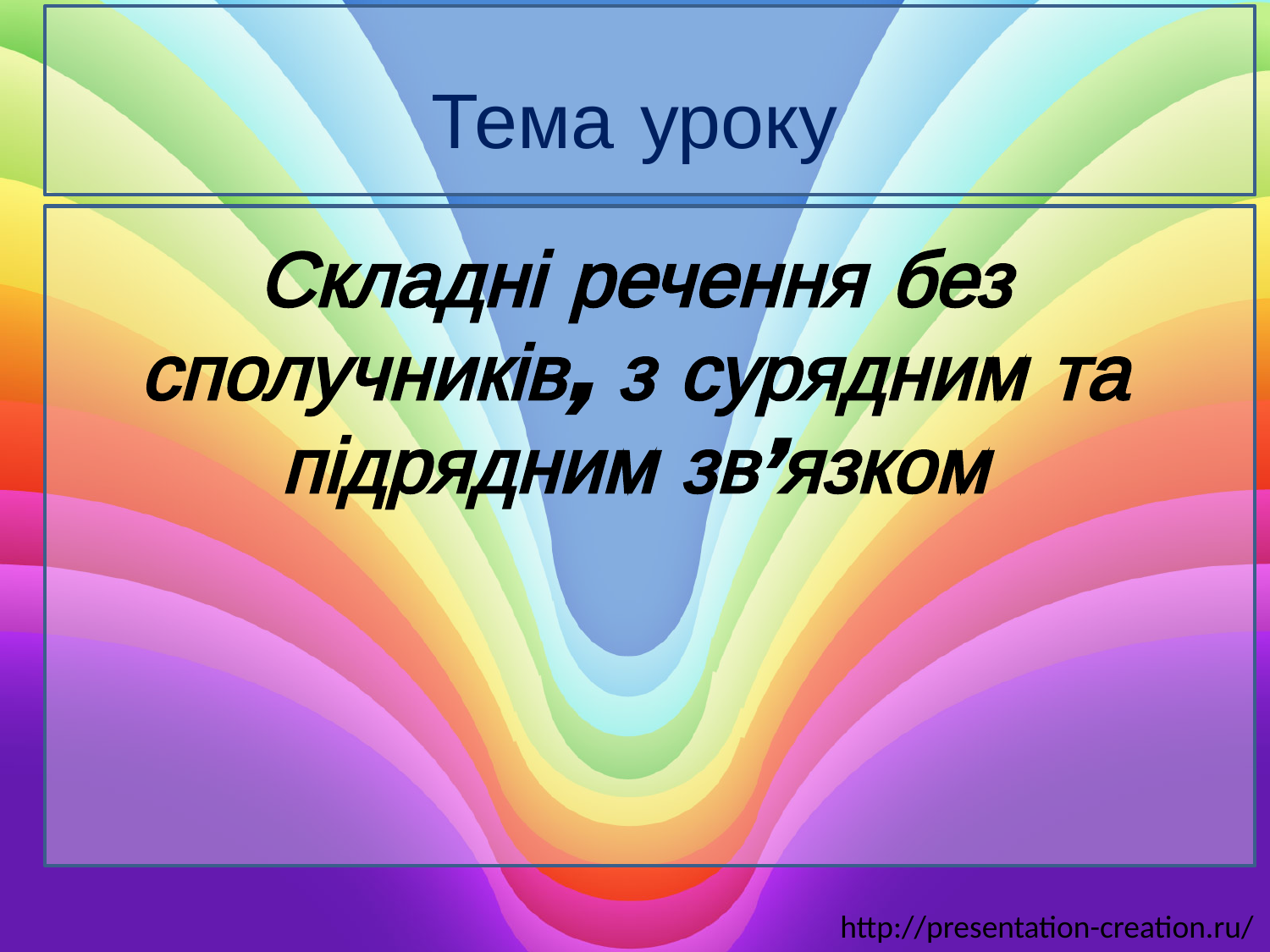

# Тема уроку
Складні речення без сполучників, з сурядним та підрядним зв’язком